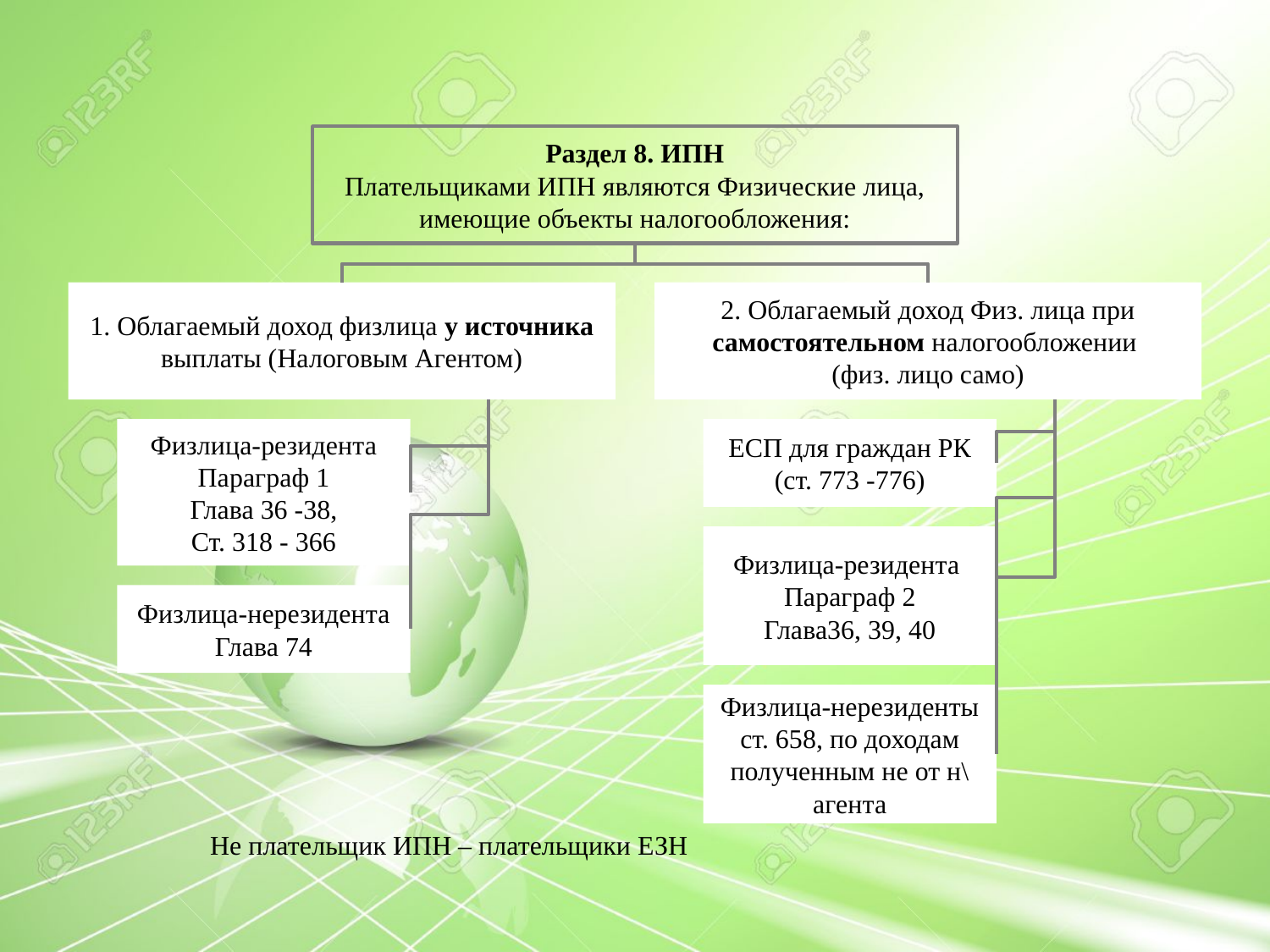

Раздел 8. ИПН
Плательщиками ИПН являются Физические лица, имеющие объекты налогообложения:
1. Облагаемый доход физлица у источника выплаты (Налоговым Агентом)
2. Облагаемый доход Физ. лица при самостоятельном налогообложении
(физ. лицо само)
Физлица-резидента
Параграф 1
Глава 36 -38,
Ст. 318 - 366
ЕСП для граждан РК
(ст. 773 -776)
Физлица-резидента
Параграф 2
Глава36, 39, 40
Физлица-нерезидента
Глава 74
Физлица-нерезиденты ст. 658, по доходам полученным не от н\агента
Не плательщик ИПН – плательщики ЕЗН